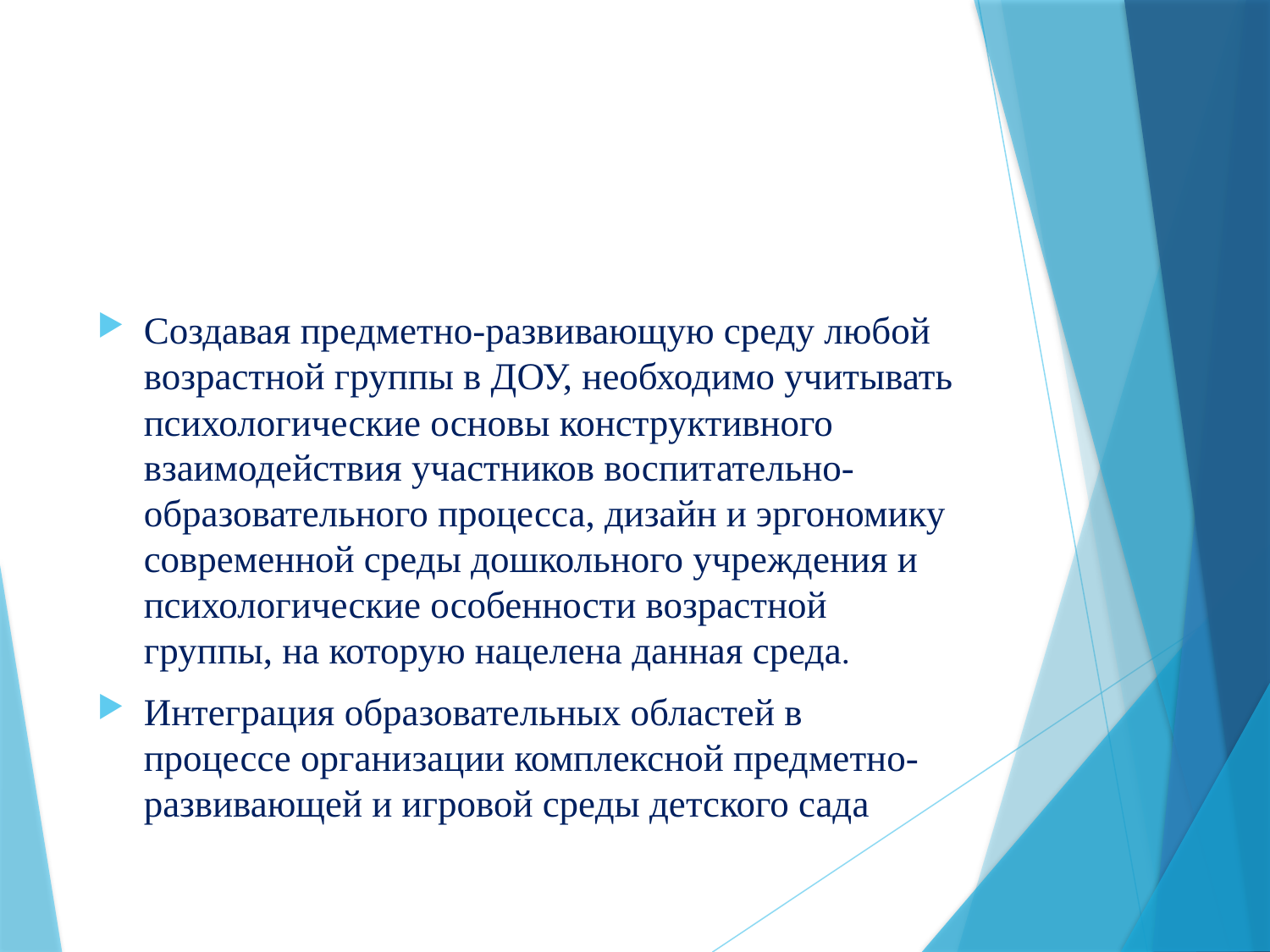

Создавая предметно-развивающую среду любой возрастной группы в ДОУ, необходимо учитывать психологические основы конструктивного взаимодействия участников воспитательно-образовательного процесса, дизайн и эргономику современной среды дошкольного учреждения и психологические особенности возрастной группы, на которую нацелена данная среда.
Интеграция образовательных областей в процессе организации комплексной предметно-развивающей и игровой среды детского сада